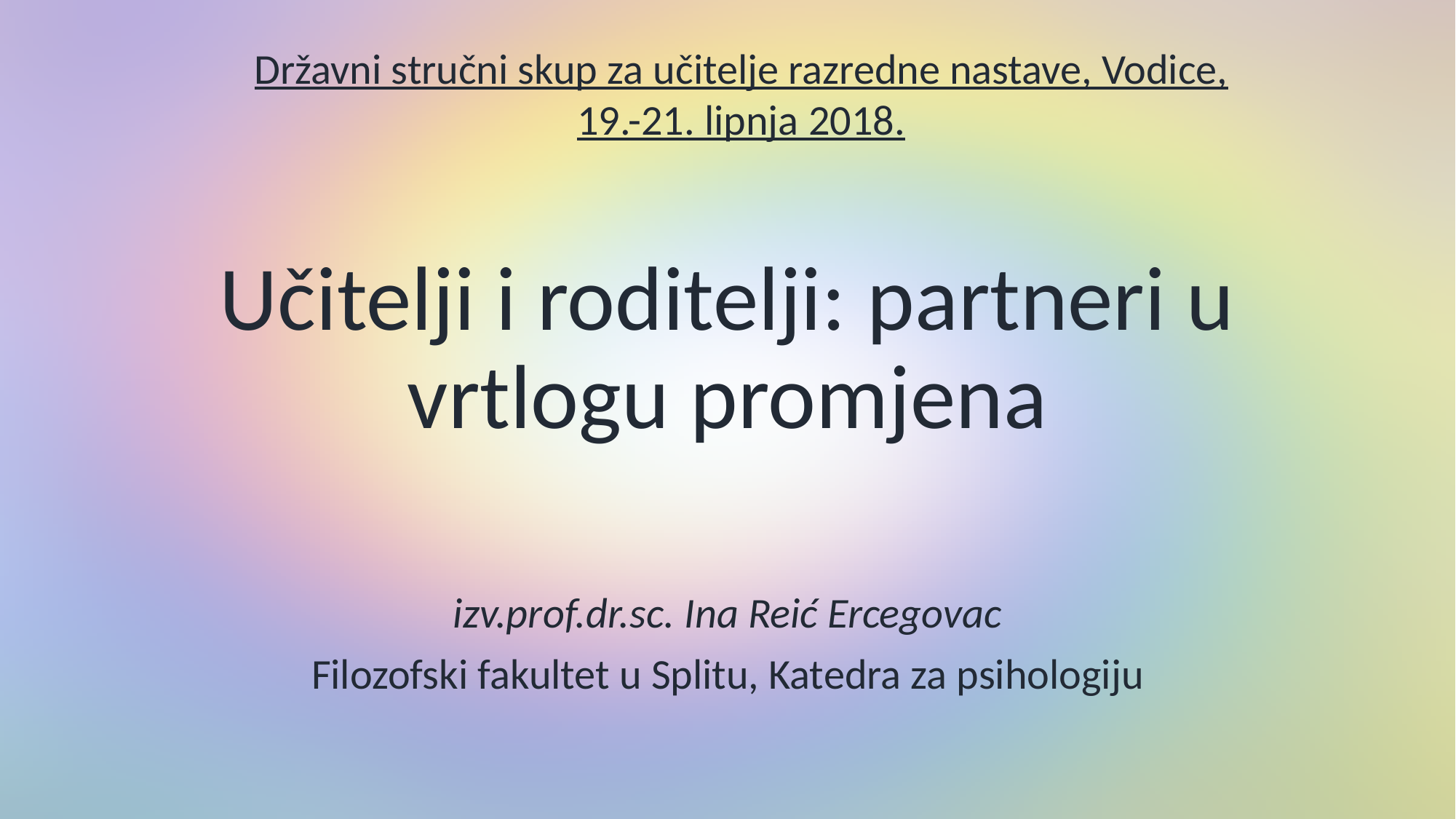

Državni stručni skup za učitelje razredne nastave, Vodice, 19.-21. lipnja 2018.
# Učitelji i roditelji: partneri u vrtlogu promjena
izv.prof.dr.sc. Ina Reić Ercegovac
Filozofski fakultet u Splitu, Katedra za psihologiju